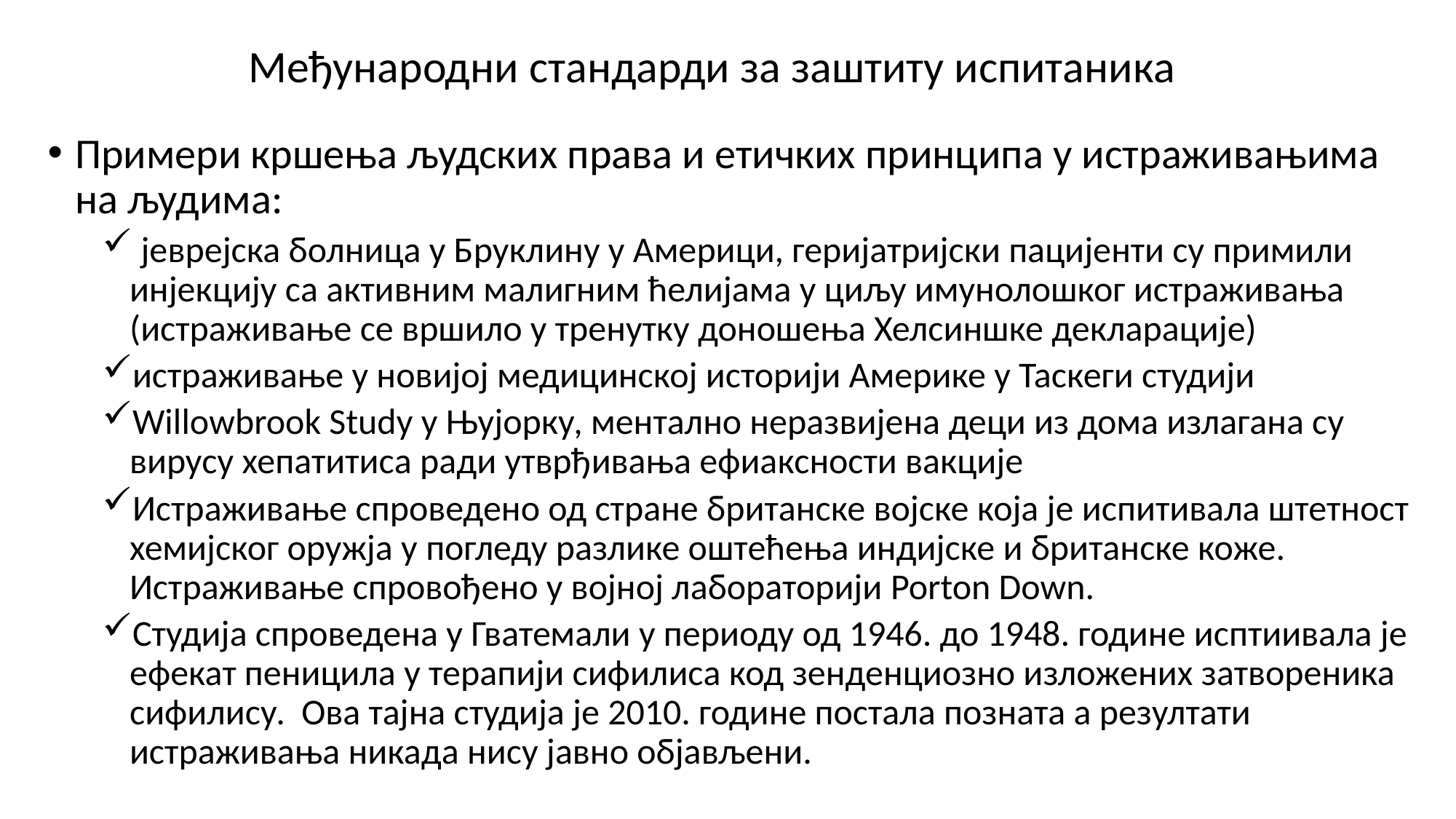

# Међународни стандарди за заштиту испитаника
Примери кршења људских права и етичких принципа у истраживањима на људима:
 јеврејска болница у Бруклину у Америци, геријатријски пацијенти су примили инјекцију са активним малигним ћелијама у циљу имунолошког истраживања (истраживање се вршило у тренутку доношења Хелсиншке декларације)
истраживање у новијој медицинској историји Америке у Таскеги студији
Willowbrook Study у Њујорку, ментално неразвијена деци из дома излагана су вирусу хепатитиса ради утврђивања ефиаксности вакције
Истраживање спроведено од стране британске војске која је испитивала штетност хемијског оружја у погледу разлике оштећења индијске и британске коже. Истраживање спровођено у војној лабораторији Porton Down.
Студија спроведена у Гватемали у периоду од 1946. до 1948. године исптиивала је ефекат пеницила у терапији сифилиса код зенденциозно изложених затвореника сифилису.  Ова тајна студија је 2010. године постала позната а резултати истраживања никада нису јавно објављени.